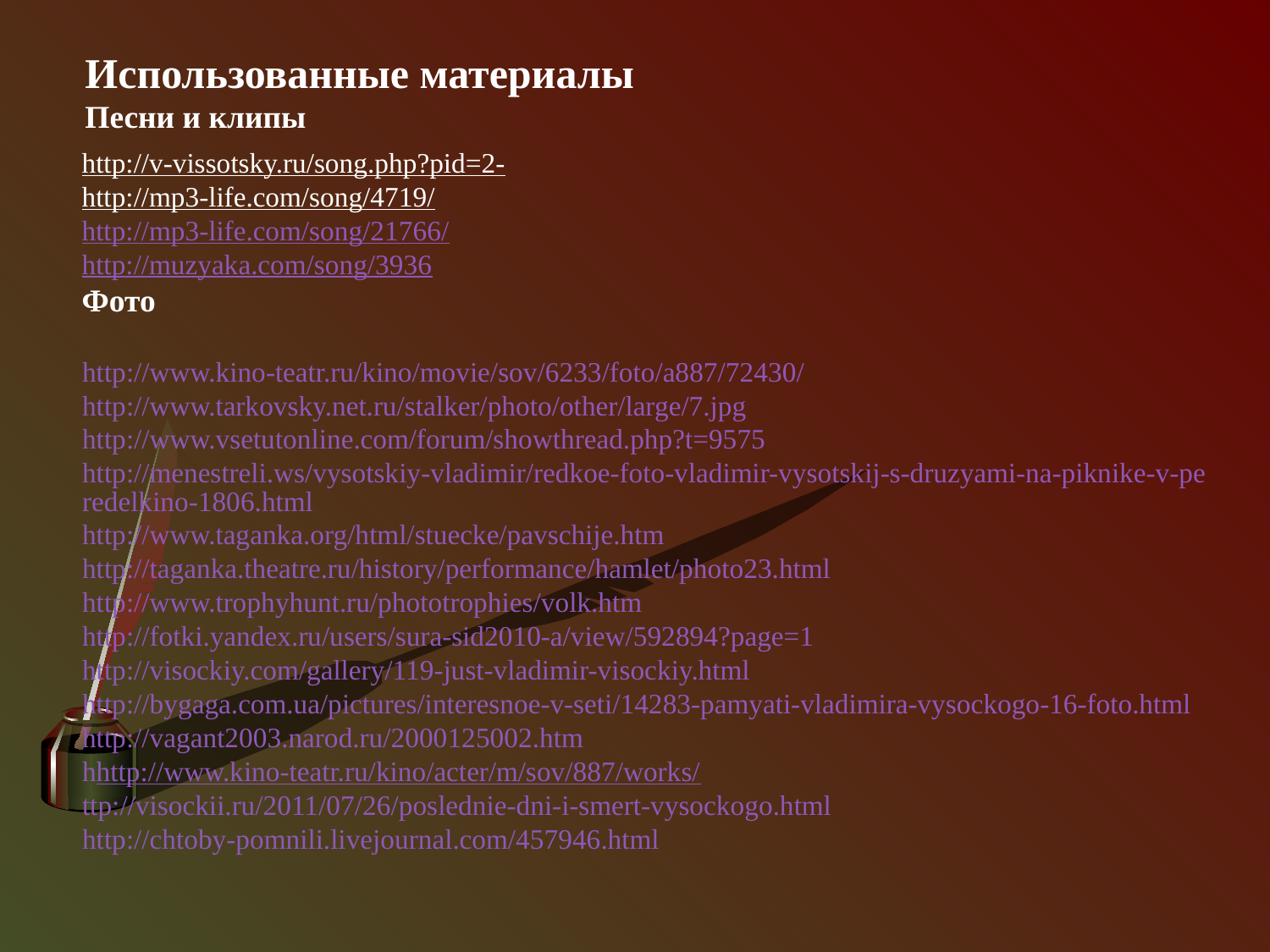

Использованные материалы
Песни и клипы

http://v-vissotsky.ru/song.php?pid=2-
http://mp3-life.com/song/4719/
http://mp3-life.com/song/21766/
http://muzyaka.com/song/3936
Фото
http://www.kino-teatr.ru/kino/movie/sov/6233/foto/a887/72430/
http://www.tarkovsky.net.ru/stalker/photo/other/large/7.jpg
http://www.vsetutonline.com/forum/showthread.php?t=9575
http://menestreli.ws/vysotskiy-vladimir/redkoe-foto-vladimir-vysotskij-s-druzyami-na-piknike-v-peredelkino-1806.html
http://www.taganka.org/html/stuecke/pavschije.htm
http://taganka.theatre.ru/history/performance/hamlet/photo23.html
http://www.trophyhunt.ru/phototrophies/volk.htm
http://fotki.yandex.ru/users/sura-sid2010-a/view/592894?page=1
http://visockiy.com/gallery/119-just-vladimir-visockiy.html
http://bygaga.com.ua/pictures/interesnoe-v-seti/14283-pamyati-vladimira-vysockogo-16-foto.html
http://vagant2003.narod.ru/2000125002.htm
hhttp://www.kino-teatr.ru/kino/acter/m/sov/887/works/ttp://visockii.ru/2011/07/26/poslednie-dni-i-smert-vysockogo.html
http://chtoby-pomnili.livejournal.com/457946.html